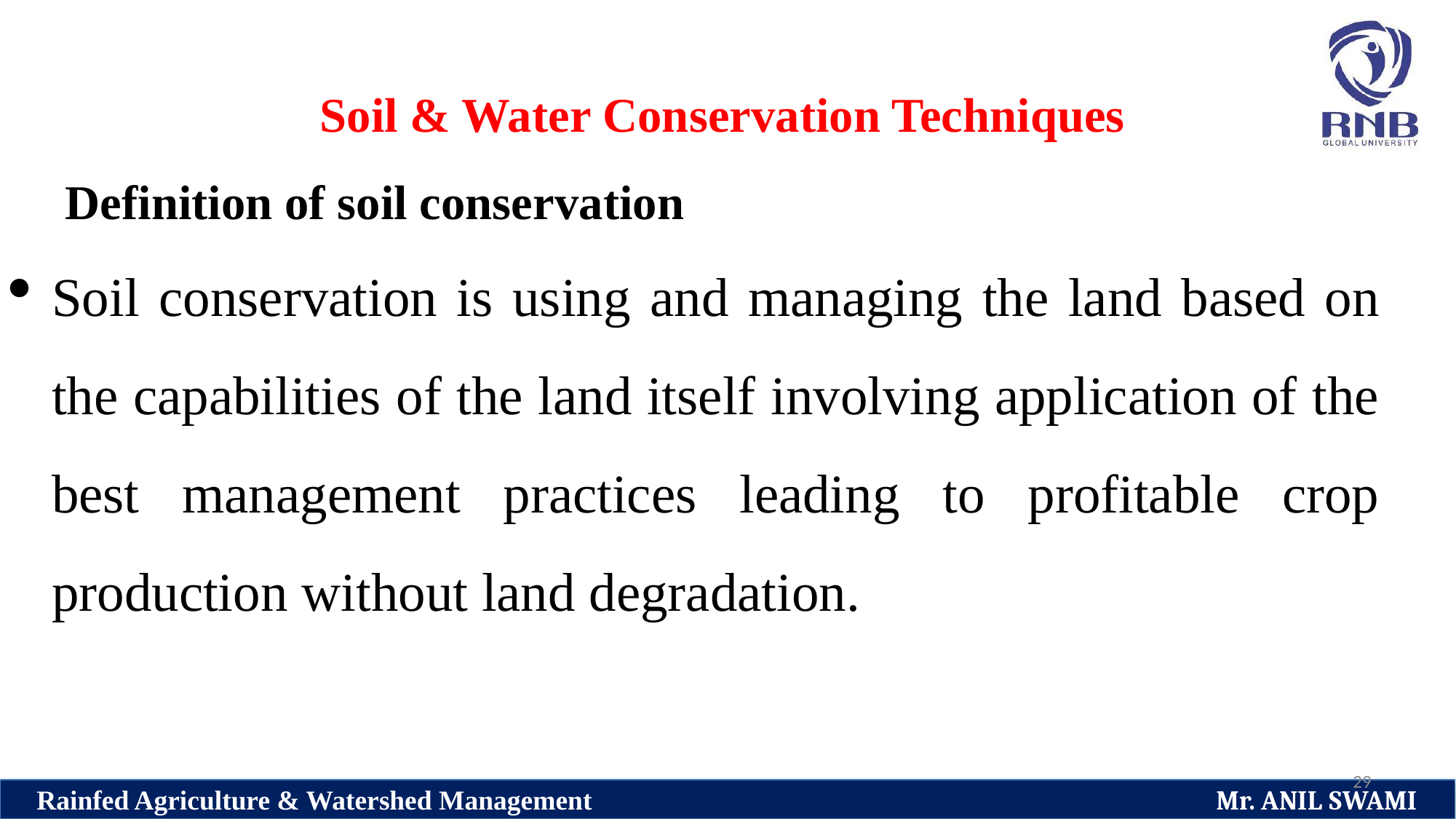

Soil & Water Conservation Techniques
Definition of soil conservation
Soil conservation is using and managing the land based on the capabilities of the land itself involving application of the best management practices leading to profitable crop production without land degradation.
29